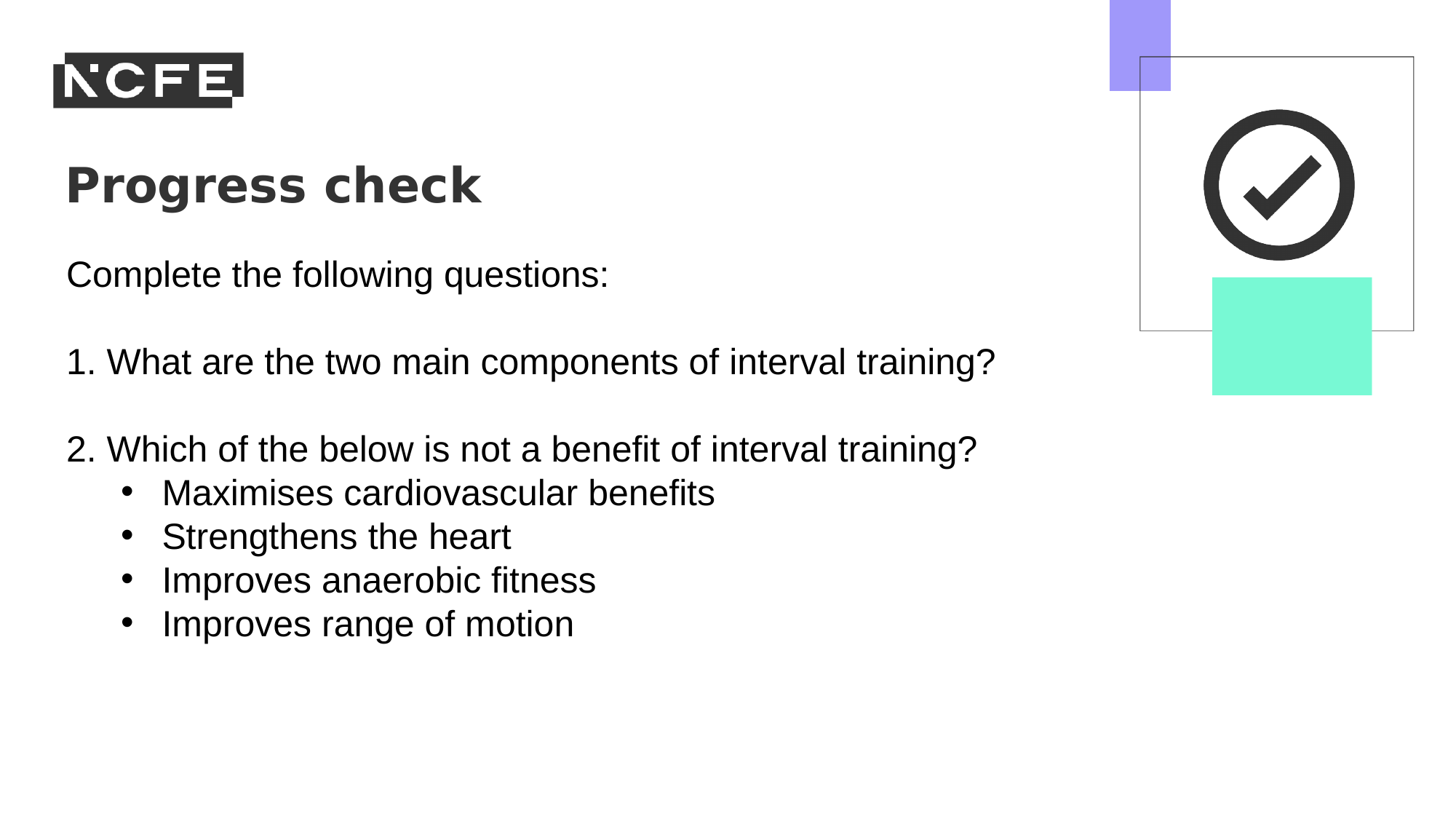

Complete the following questions:

1. What are the two main components of interval training?

2. Which of the below is not a benefit of interval training?
Maximises cardiovascular benefits
Strengthens the heart
Improves anaerobic fitness
Improves range of motion